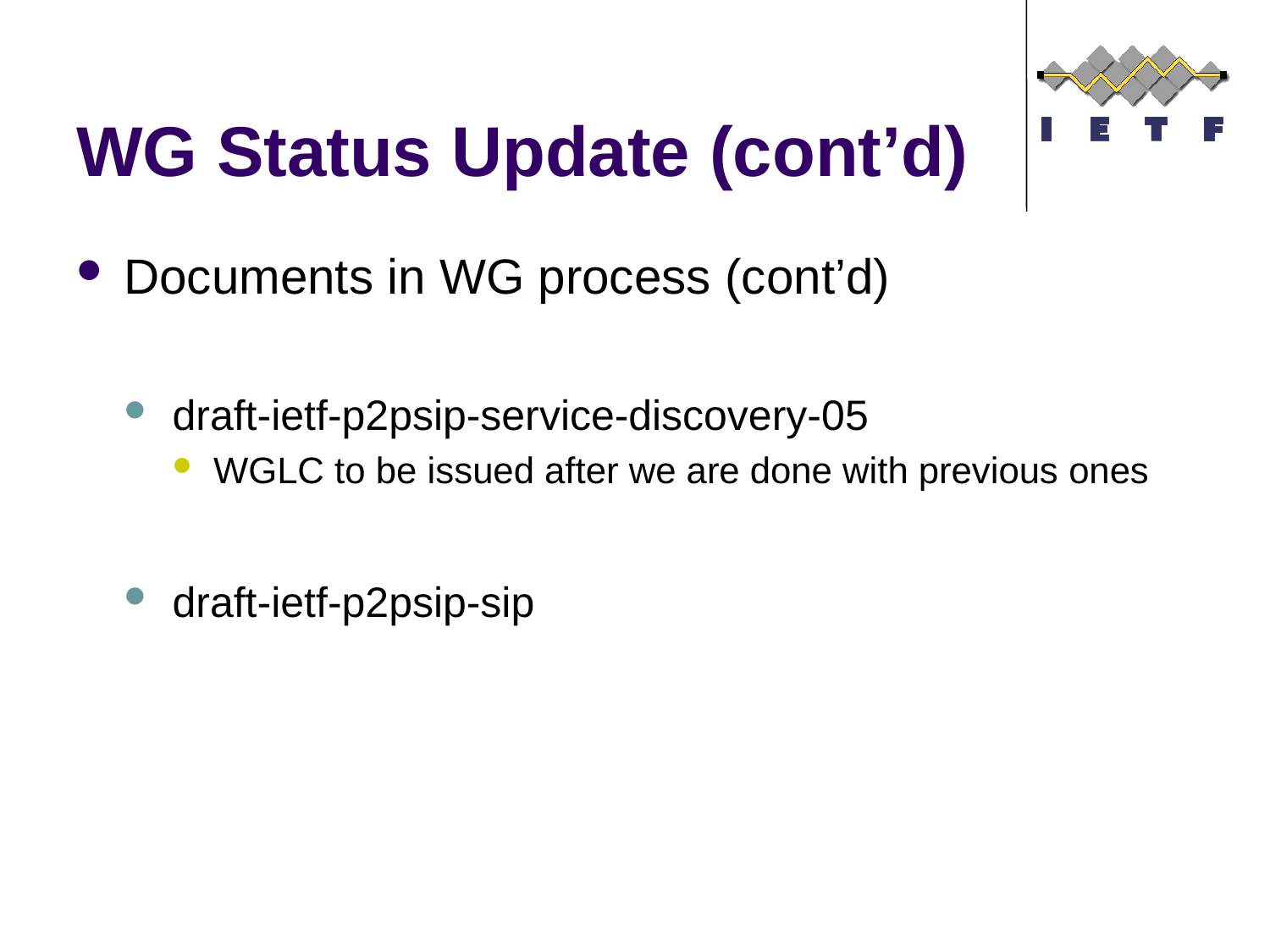

# WG Status Update (cont’d)
Documents in WG process (cont’d)

draft-ietf-p2psip-service-discovery-05
WGLC to be issued after we are done with previous ones

draft-ietf-p2psip-sip